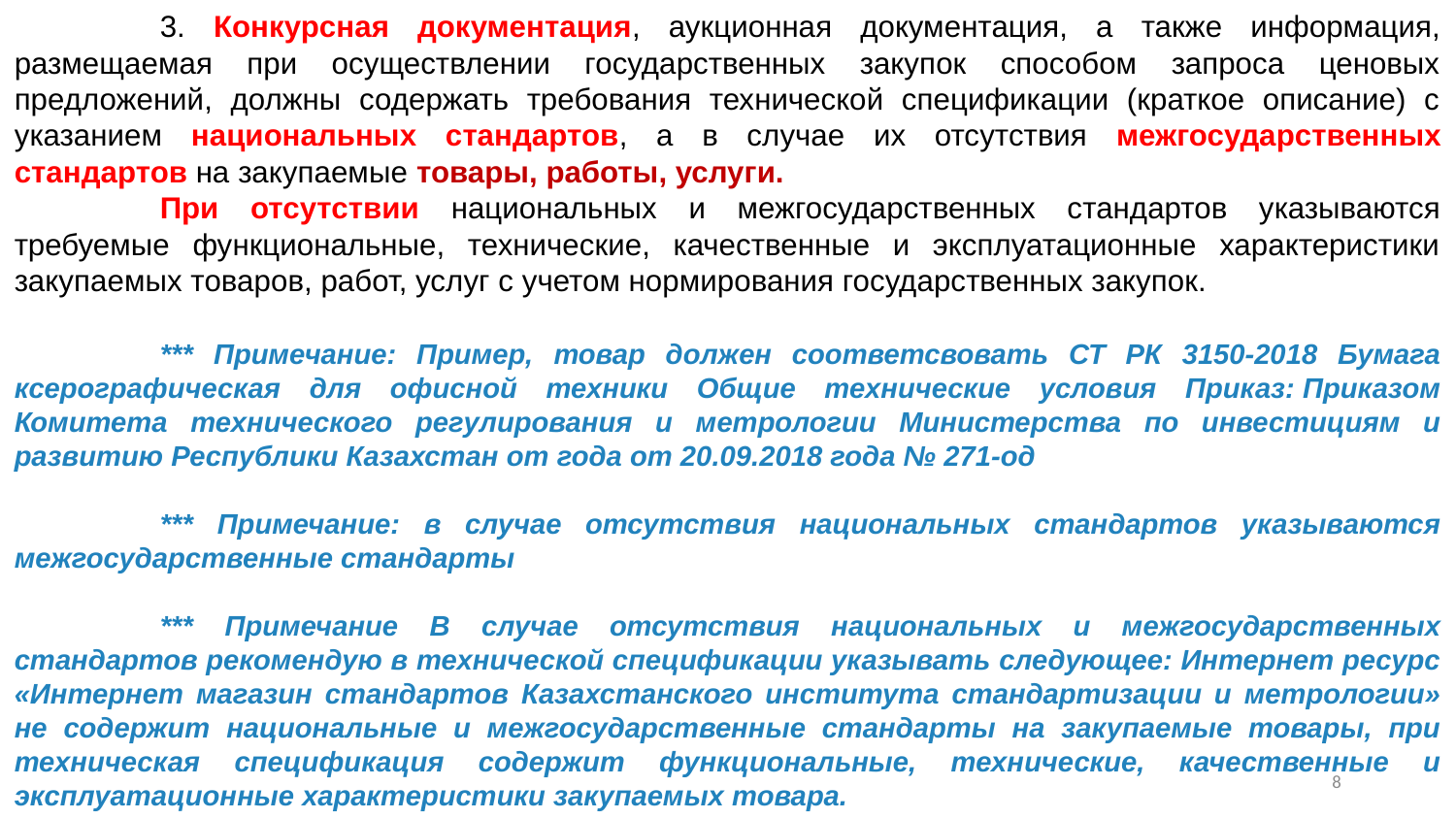

3. Конкурсная документация, аукционная документация, а также информация, размещаемая при осуществлении государственных закупок способом запроса ценовых предложений, должны содержать требования технической спецификации (краткое описание) с указанием национальных стандартов, а в случае их отсутствия межгосударственных стандартов на закупаемые товары, работы, услуги.
	При отсутствии национальных и межгосударственных стандартов указываются требуемые функциональные, технические, качественные и эксплуатационные характеристики закупаемых товаров, работ, услуг с учетом нормирования государственных закупок.

	*** Примечание: Пример, товар должен соответсвовать СТ РК 3150-2018 Бумага ксерографическая для офисной техники Общие технические условия Приказ: Приказом Комитета технического регулирования и метрологии Министерства по инвестициям и развитию Республики Казахстан от года от 20.09.2018 года № 271-од

	*** Примечание: в случае отсутствия национальных стандартов указываются межгосударственные стандарты

	*** Примечание В случае отсутствия национальных и межгосударственных стандартов рекомендую в технической спецификации указывать следующее: Интернет ресурс «Интернет магазин стандартов Казахстанского института стандартизации и метрологии» не содержит национальные и межгосударственные стандарты на закупаемые товары, при техническая спецификация содержит функциональные, технические, качественные и эксплуатационные характеристики закупаемых товара.
8